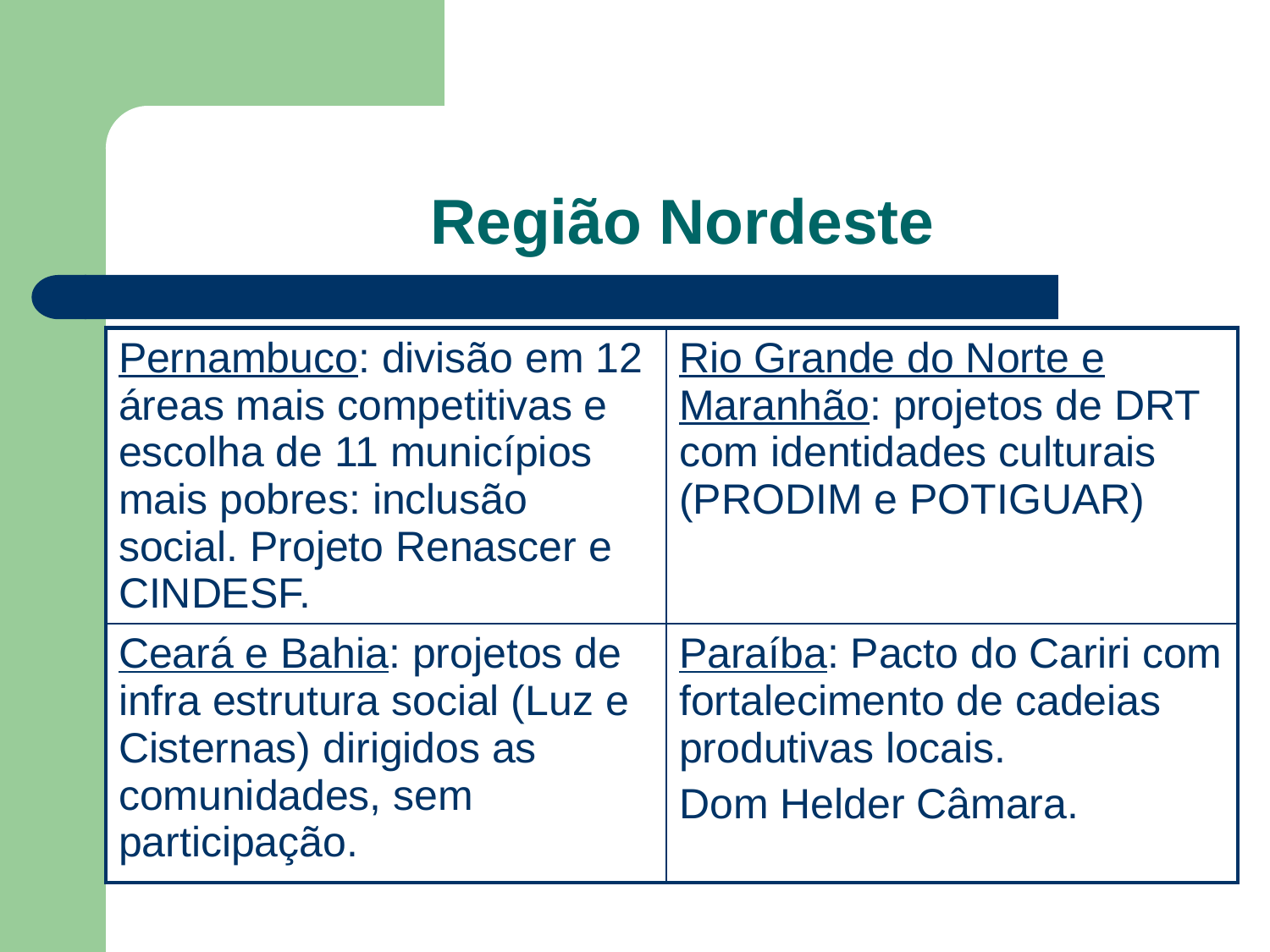

# Região Nordeste
| Pernambuco: divisão em 12 áreas mais competitivas e escolha de 11 municípios mais pobres: inclusão social. Projeto Renascer e CINDESF. | Rio Grande do Norte e Maranhão: projetos de DRT com identidades culturais (PRODIM e POTIGUAR) |
| --- | --- |
| Ceará e Bahia: projetos de infra estrutura social (Luz e Cisternas) dirigidos as comunidades, sem participação. | Paraíba: Pacto do Cariri com fortalecimento de cadeias produtivas locais. Dom Helder Câmara. |